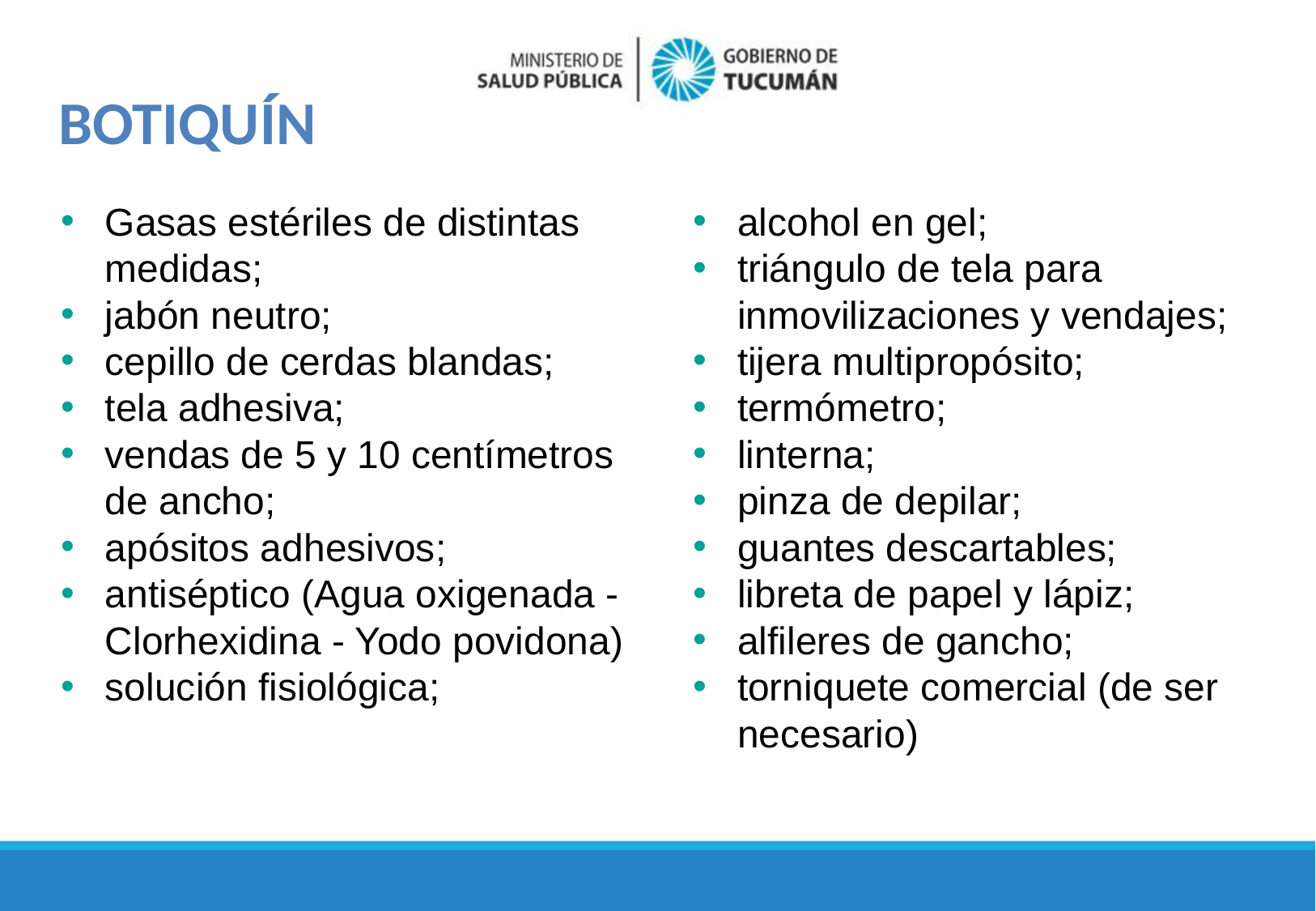

# BOTIQUÍN
Gasas estériles de distintas medidas;
jabón neutro;
cepillo de cerdas blandas;
tela adhesiva;
vendas de 5 y 10 centímetros de ancho;
apósitos adhesivos;
antiséptico (Agua oxigenada - Clorhexidina - Yodo povidona)
solución fisiológica;
alcohol en gel;
triángulo de tela para inmovilizaciones y vendajes;
tijera multipropósito;
termómetro;
linterna;
pinza de depilar;
guantes descartables;
libreta de papel y lápiz;
alfileres de gancho;
torniquete comercial (de ser necesario)